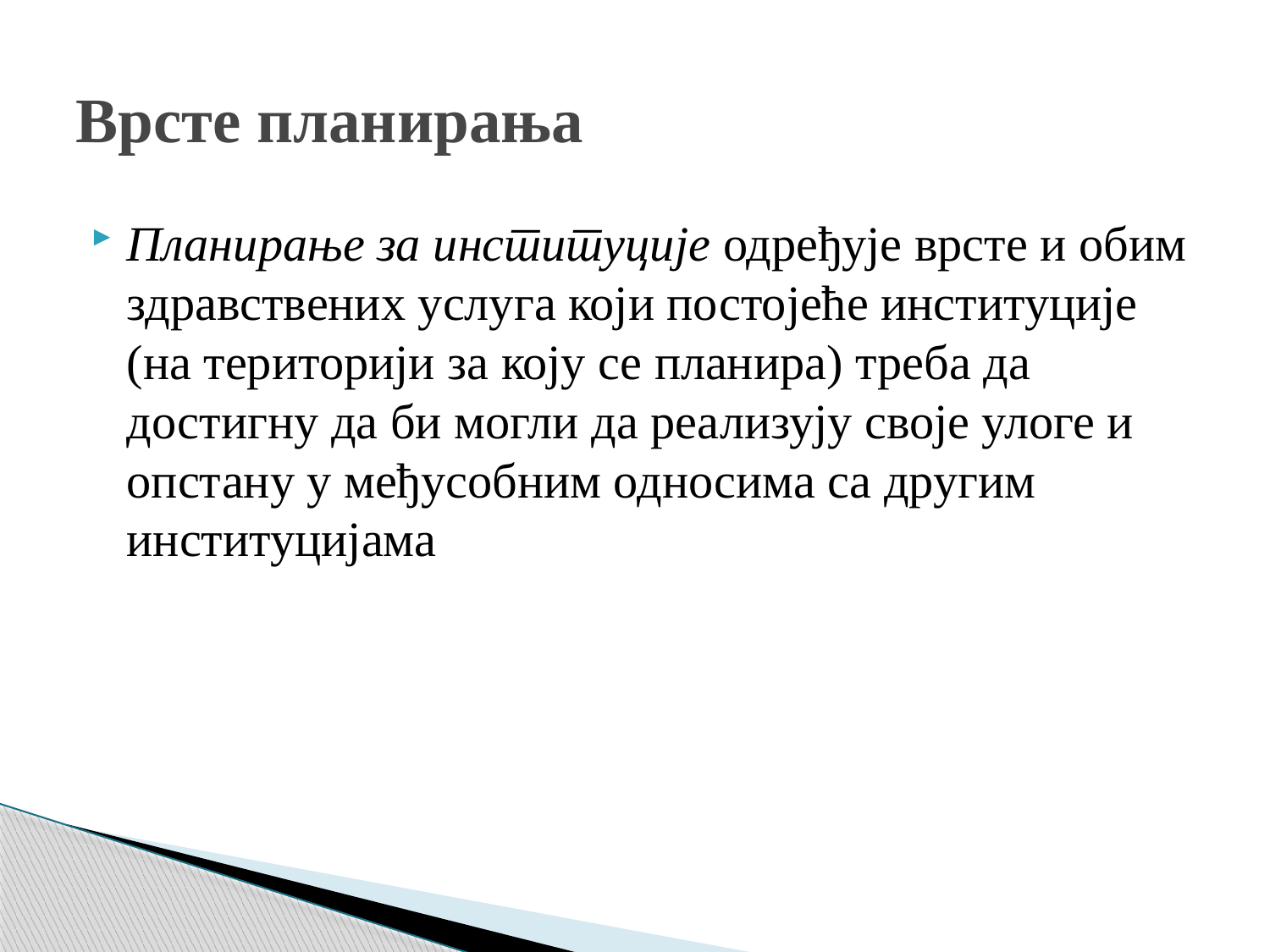

# Врсте планирања
Планирање за институције одређује врсте и обим здравствених услуга који постојеће институције  (на територији за коју се планира) треба да достигну да би могли да реализују своје улоге и опстану у међусобним односима са другим институцијама